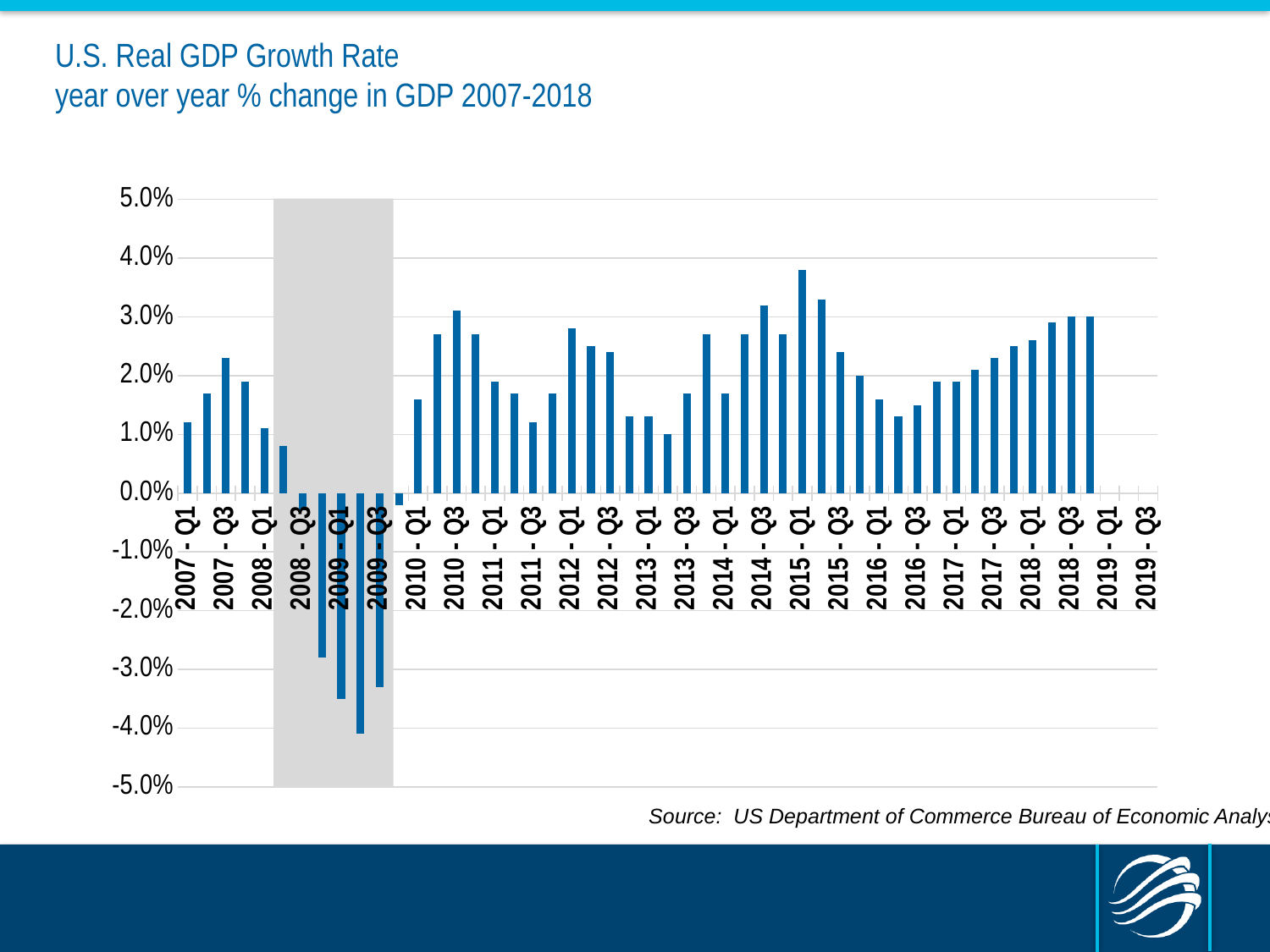

# U.S. Real GDP Growth Rate year over year % change in GDP 2007-2018

### Chart

| Category | Series 1 |
|---|---|
| 2007 - Q1 | 0.012 |
| 2007 - Q2 | 0.017 |
| 2007 - Q3 | 0.023 |
| 2007 - Q4 | 0.019 |
| 2008 - Q1 | 0.011000000000000001 |
| 2008 - Q2 | 0.008 |
| 2008 - Q3 | -0.003 |
| 2008 - Q4 | -0.027999999999999997 |
| 2009 - Q1 | -0.035 |
| 2009 - Q2 | -0.040999999999999995 |
| 2009 - Q3 | -0.033 |
| 2009 - Q4 | -0.002 |
| 2010 - Q1 | 0.016 |
| 2010 - Q2 | 0.027000000000000003 |
| 2010 - Q3 | 0.031 |
| 2010 - Q4 | 0.027000000000000003 |
| 2011 - Q1 | 0.019 |
| 2011 - Q2 | 0.017 |
| 2011 - Q3 | 0.012 |
| 2011 - Q4 | 0.017 |
| 2012 - Q1 | 0.027999999999999997 |
| 2012 - Q2 | 0.025 |
| 2012 - Q3 | 0.024 |
| 2012 - Q4 | 0.013000000000000001 |
| 2013 - Q1 | 0.013000000000000001 |
| 2013 - Q2 | 0.01 |
| 2013 - Q3 | 0.017 |
| 2013 - Q4 | 0.027000000000000003 |
| 2014 - Q1 | 0.017 |
| 2014 - Q2 | 0.027000000000000003 |
| 2014 - Q3 | 0.032 |
| 2014 - Q4 | 0.027000000000000003 |
| 2015 - Q1 | 0.038 |
| 2015 - Q2 | 0.033 |
| 2015 - Q3 | 0.024 |
| 2015 - Q4 | 0.02 |
| 2016 - Q1 | 0.016 |
| 2016 - Q2 | 0.013 |
| 2016 - Q3 | 0.015 |
| 2016 - Q4 | 0.019 |
| 2017 - Q1 | 0.019 |
| 2017 - Q2 | 0.021 |
| 2017 - Q3 | 0.023 |
| 2017 - Q4 | 0.025 |
| 2018 - Q1 | 0.026 |
| 2018 - Q2 | 0.029 |
| 2018 - Q3 | 0.03 |
| 2018 - Q4 | 0.03 |
| 2019 - Q1 | None |
| 2019 - Q2 | None |
| 2019 - Q3 | None |
Source:  US Department of Commerce Bureau of Economic Analysis